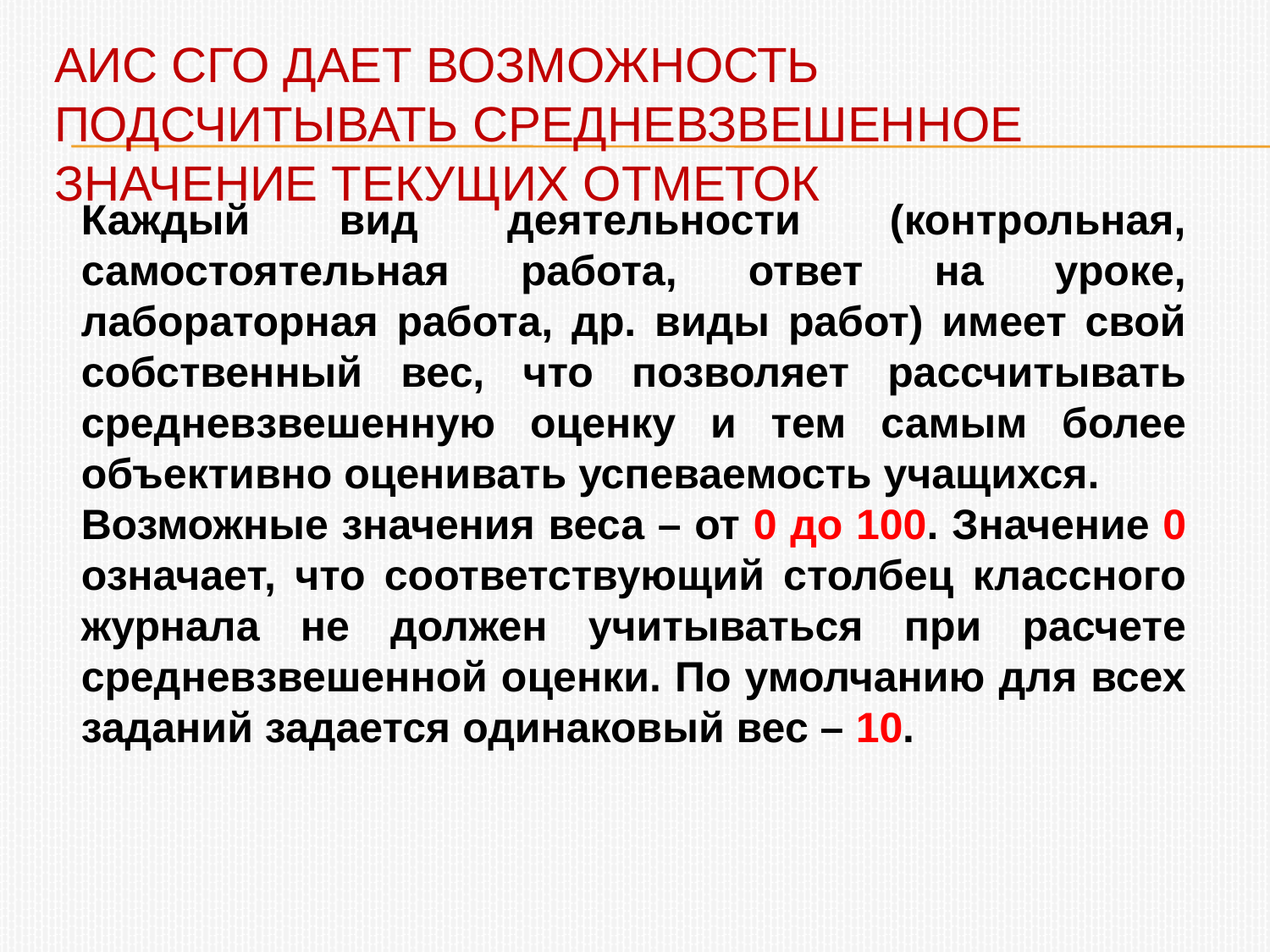

# АИС СГО дает возможность подсчитывать средневзвешенное значение текущих отметок
Каждый вид деятельности (контрольная, самостоятельная работа, ответ на уроке, лабораторная работа, др. виды работ) имеет свой собственный вес, что позволяет рассчитывать средневзвешенную оценку и тем самым более объективно оценивать успеваемость учащихся.
Возможные значения веса – от 0 до 100. Значение 0 означает, что соответствующий столбец классного журнала не должен учитываться при расчете средневзвешенной оценки. По умолчанию для всех заданий задается одинаковый вес – 10.